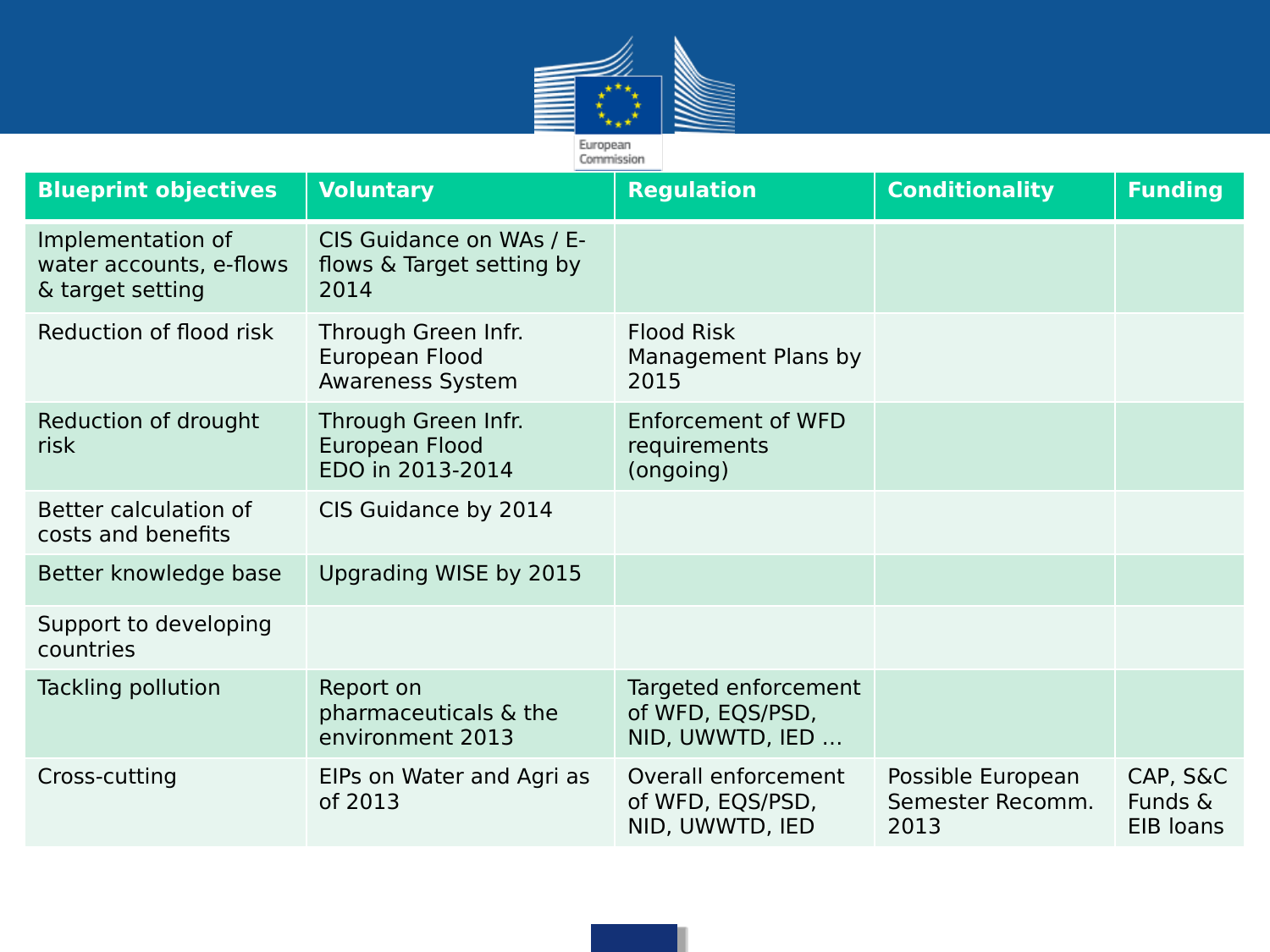

| Blueprint objectives | Voluntary | Regulation | Conditionality | Funding |
| --- | --- | --- | --- | --- |
| Implementation of water accounts, e-flows & target setting | CIS Guidance on WAs / E-flows & Target setting by 2014 |  |  |  |
| Reduction of flood risk | Through Green Infr. European Flood Awareness System | Flood Risk Management Plans by 2015 |  |  |
| Reduction of drought risk | Through Green Infr. European Flood EDO in 2013-2014 | Enforcement of WFD requirements (ongoing) |  |  |
| Better calculation of costs and benefits | CIS Guidance by 2014 |  |  |  |
| Better knowledge base | Upgrading WISE by 2015 |  |  |  |
| Support to developing countries |  |  |  |  |
| Tackling pollution | Report on pharmaceuticals & the environment 2013 | Targeted enforcement of WFD, EQS/PSD, NID, UWWTD, IED … |  |  |
| Cross-cutting | EIPs on Water and Agri as of 2013 | Overall enforcement of WFD, EQS/PSD, NID, UWWTD, IED | Possible European Semester Recomm. 2013 | CAP, S&C Funds & EIB loans |